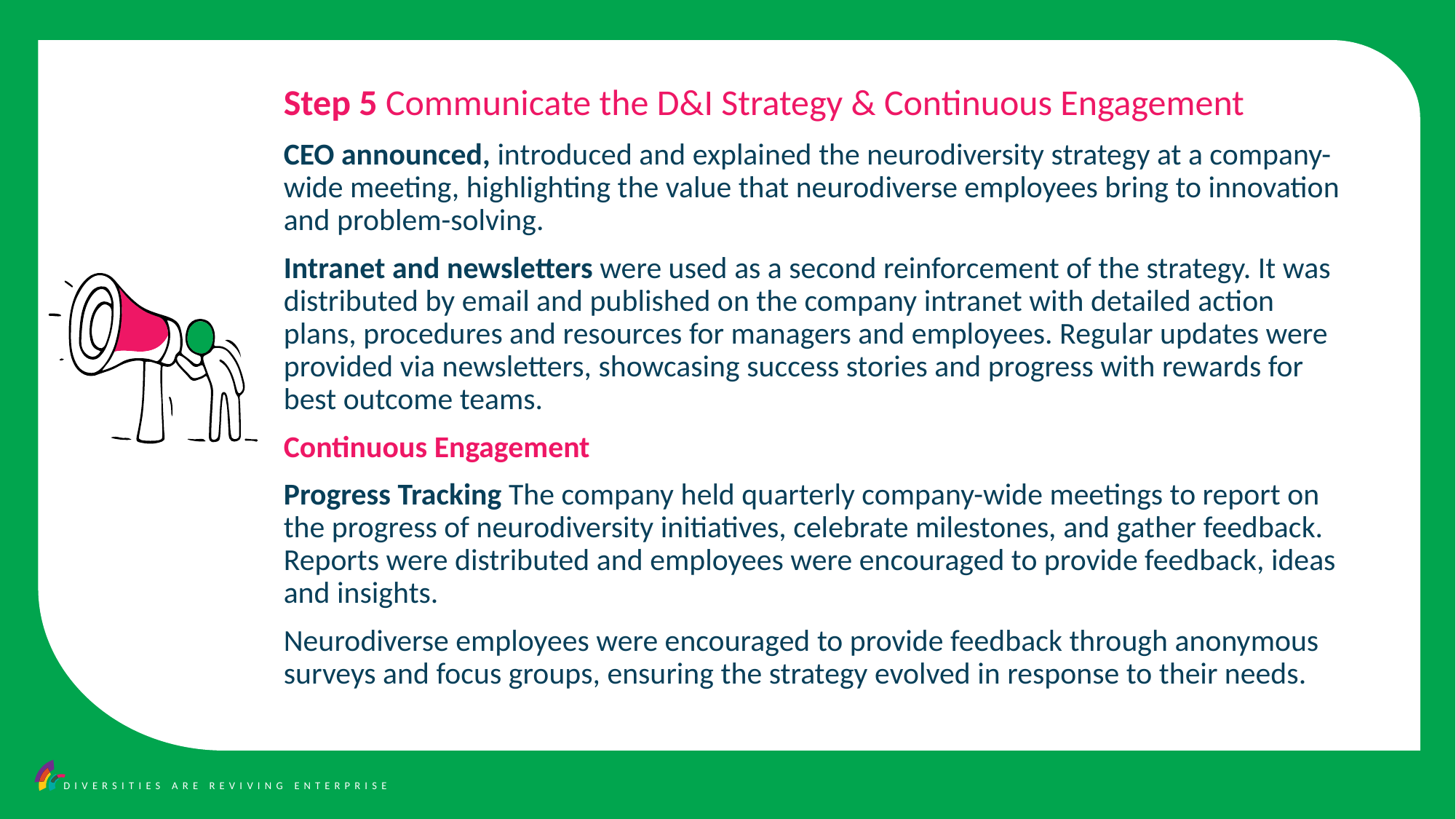

Step 5 Communicate the D&I Strategy & Continuous Engagement
CEO announced, introduced and explained the neurodiversity strategy at a company-wide meeting, highlighting the value that neurodiverse employees bring to innovation and problem-solving.
Intranet and newsletters were used as a second reinforcement of the strategy. It was distributed by email and published on the company intranet with detailed action plans, procedures and resources for managers and employees. Regular updates were provided via newsletters, showcasing success stories and progress with rewards for best outcome teams.
Continuous Engagement
Progress Tracking The company held quarterly company-wide meetings to report on the progress of neurodiversity initiatives, celebrate milestones, and gather feedback. Reports were distributed and employees were encouraged to provide feedback, ideas and insights.
Neurodiverse employees were encouraged to provide feedback through anonymous surveys and focus groups, ensuring the strategy evolved in response to their needs.